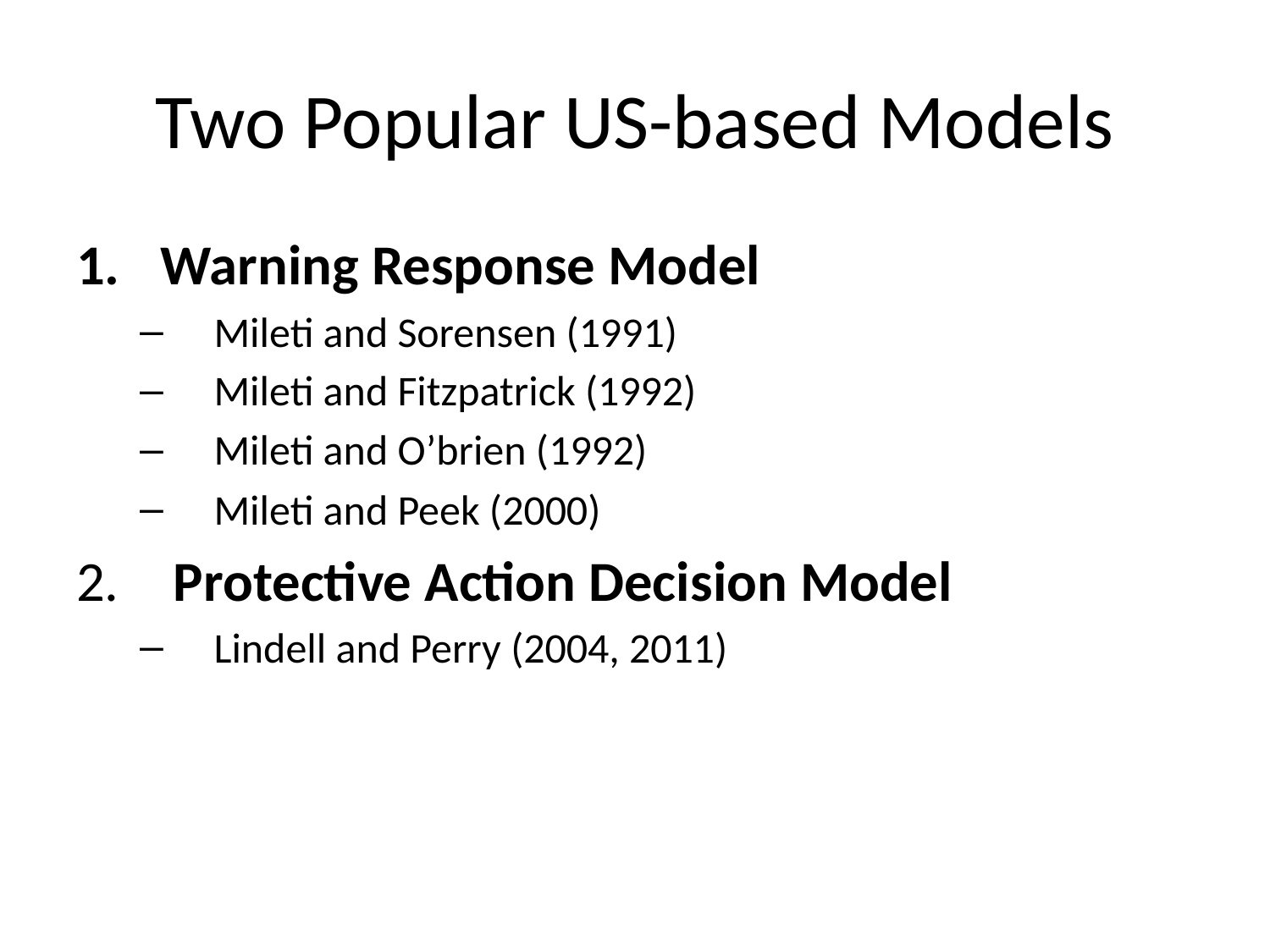

# Two Popular US-based Models
Warning Response Model
Mileti and Sorensen (1991)
Mileti and Fitzpatrick (1992)
Mileti and O’brien (1992)
Mileti and Peek (2000)
 Protective Action Decision Model
Lindell and Perry (2004, 2011)